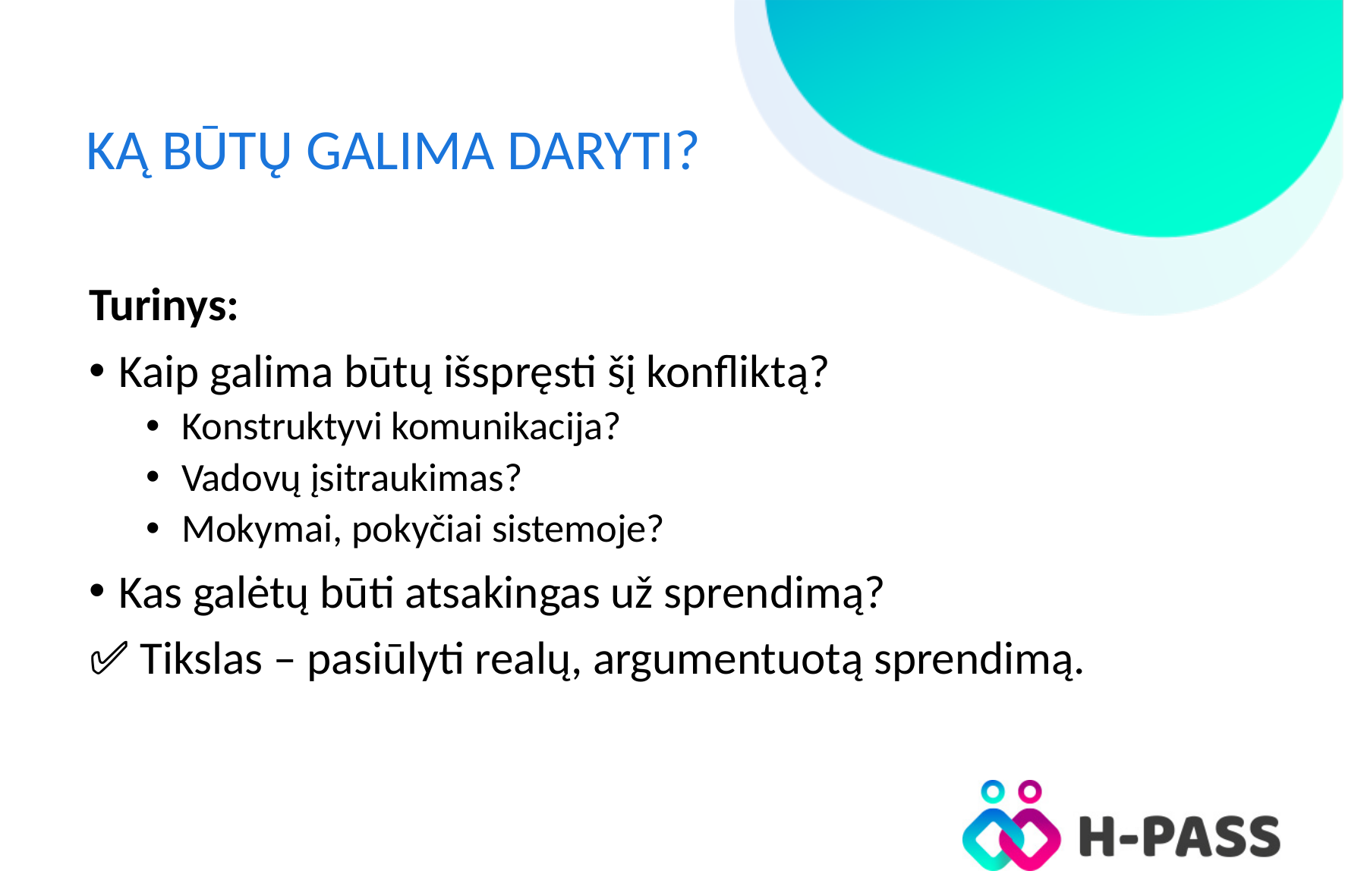

# KĄ BŪTŲ GALIMA DARYTI?
Turinys:
Kaip galima būtų išspręsti šį konfliktą?
Konstruktyvi komunikacija?
Vadovų įsitraukimas?
Mokymai, pokyčiai sistemoje?
Kas galėtų būti atsakingas už sprendimą?
✅ Tikslas – pasiūlyti realų, argumentuotą sprendimą.